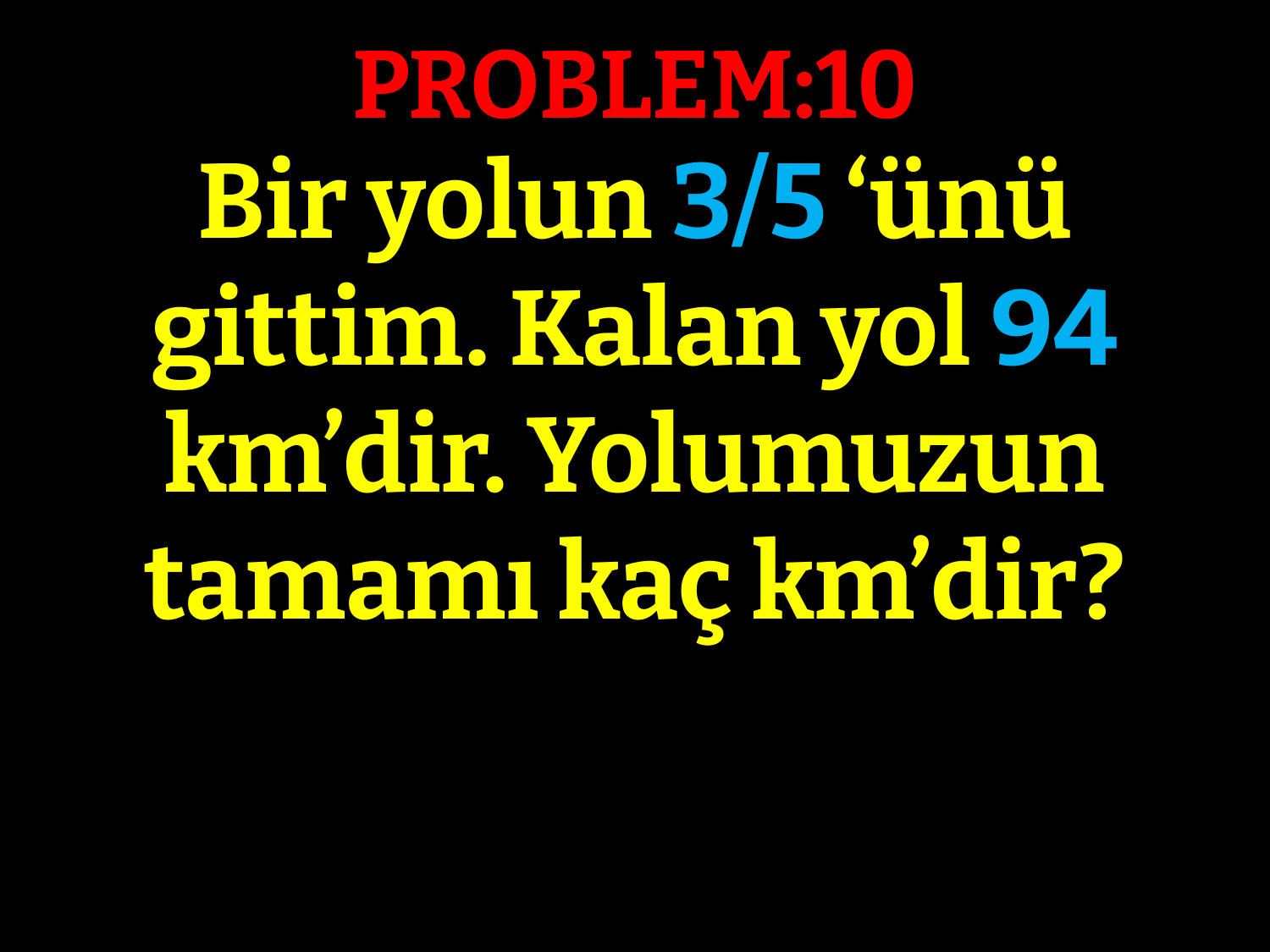

PROBLEM:10
Bir yolun 3/5 ‘ünü gittim. Kalan yol 94 km’dir. Yolumuzun tamamı kaç km’dir?
#